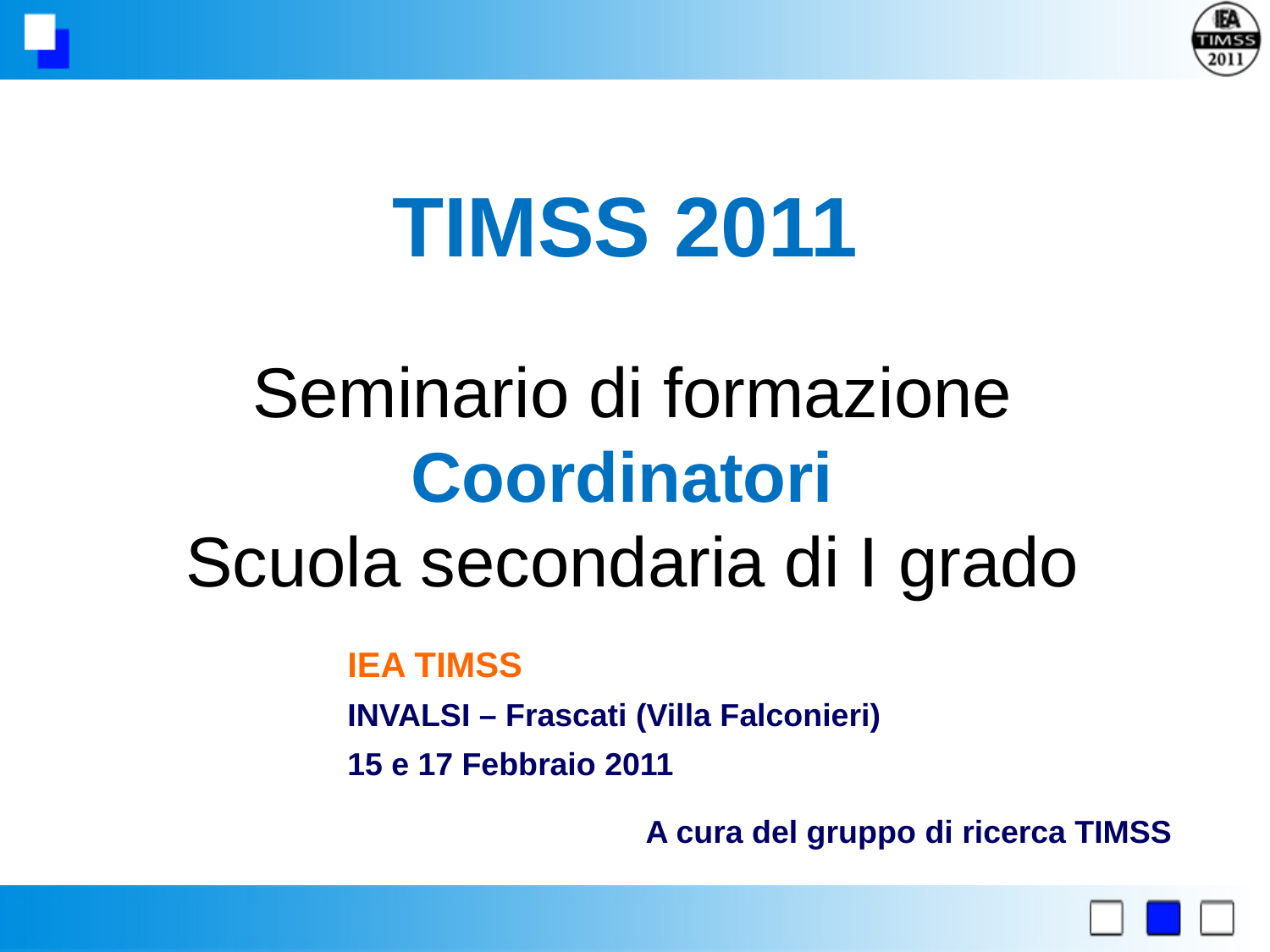

TIMSS 2011

Seminario di formazione Coordinatori
Scuola secondaria di I grado
IEA TIMSS
INVALSI – Frascati (Villa Falconieri)
15 e 17 Febbraio 2011
A cura del gruppo di ricerca TIMSS